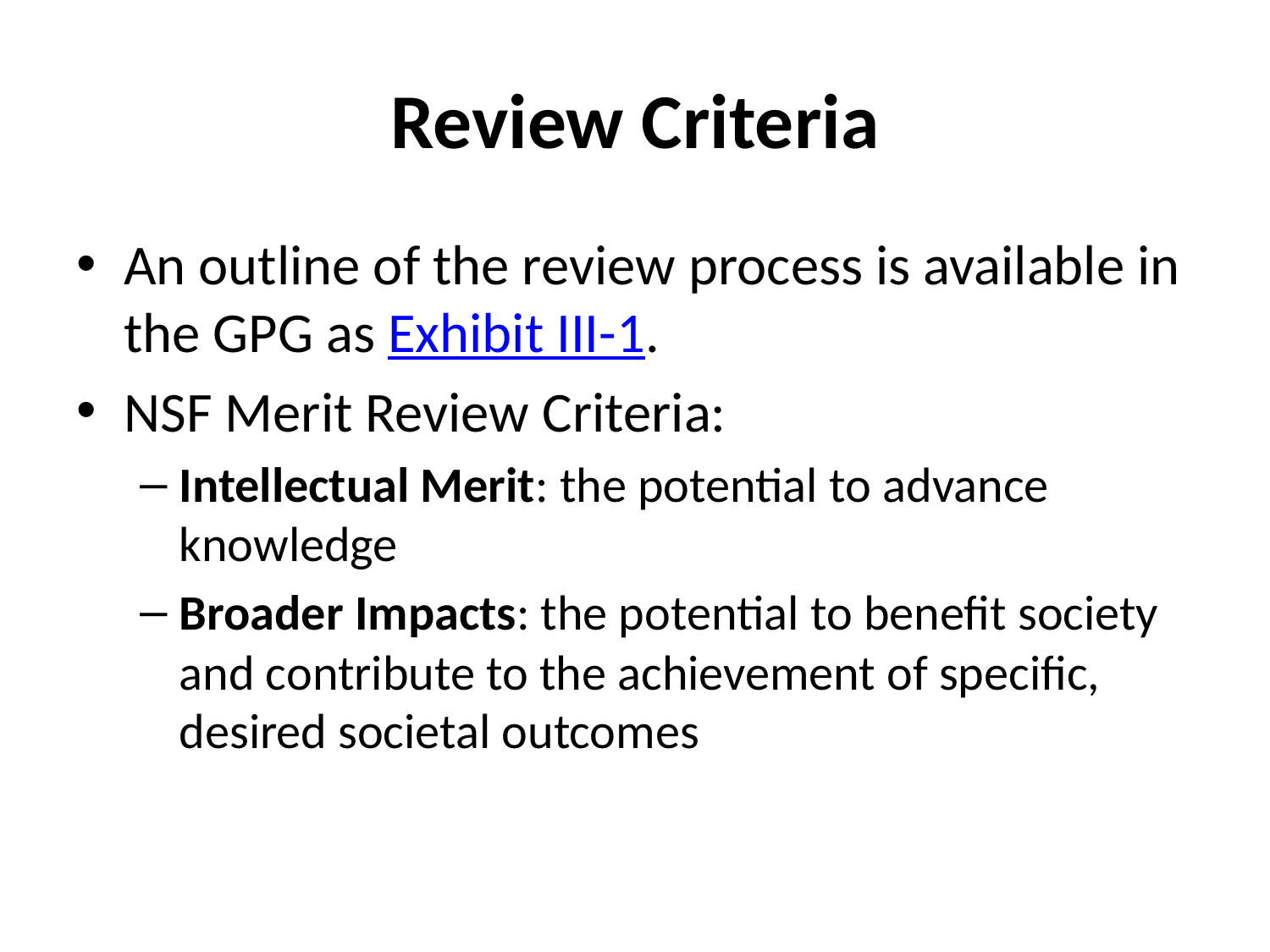

# Review Criteria
An outline of the review process is available in the GPG as Exhibit III-1.
NSF Merit Review Criteria:
Intellectual Merit: the potential to advance knowledge
Broader Impacts: the potential to benefit society and contribute to the achievement of specific, desired societal outcomes